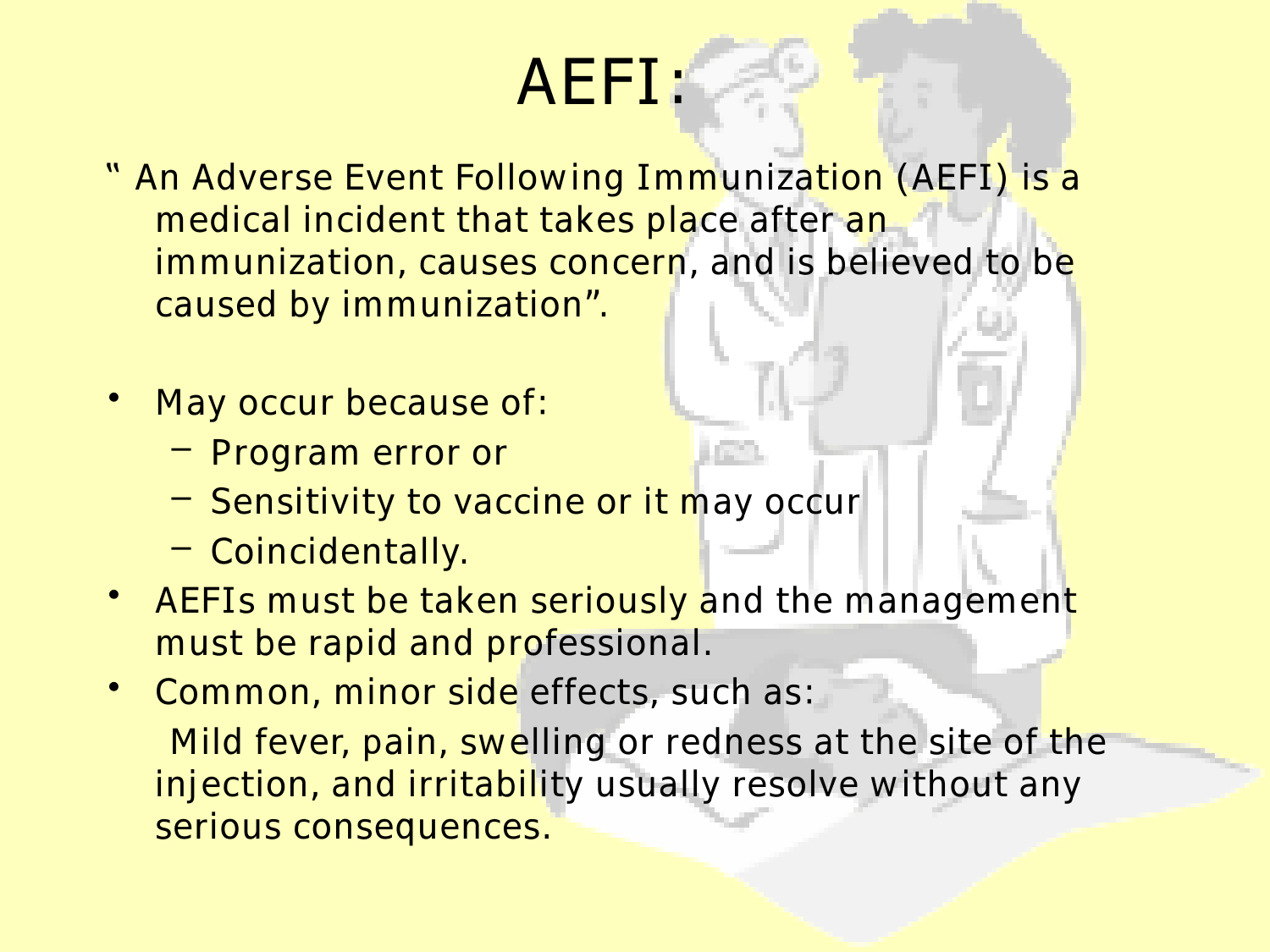

# AEFI:
“ An Adverse Event Following Immunization (AEFI) is a medical incident that takes place after an immunization, causes concern, and is believed to be caused by immunization”.

May occur because of:
Program error or
Sensitivity to vaccine or it may occur
Coincidentally.
AEFIs must be taken seriously and the management must be rapid and professional.
Common, minor side effects, such as:
      Mild fever, pain, swelling or redness at the site of the injection, and irritability usually resolve without any serious consequences.